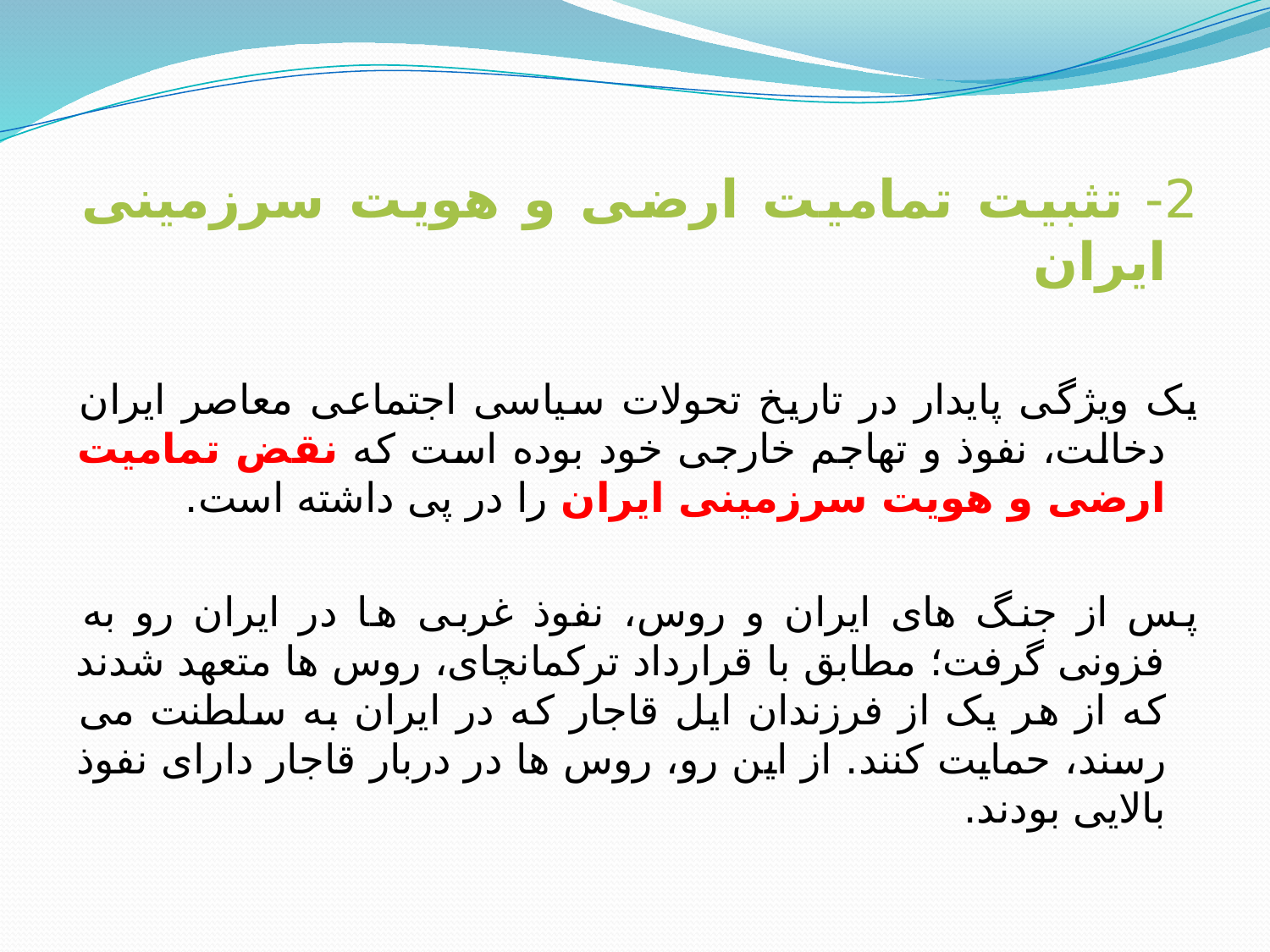

2- تثبیت تمامیت ارضی و هویت سرزمینی ایران

یک ویژگی پایدار در تاریخ تحولات سیاسی اجتماعی معاصر ایران دخالت، نفوذ و تهاجم خارجی خود بوده است که نقض تمامیت ارضی و هویت سرزمینی ایران را در پی داشته است.

پس از جنگ های ایران و روس، نفوذ غربی ها در ایران رو به فزونی گرفت؛ مطابق با قرارداد ترکمانچای، روس ها متعهد شدند که از هر یک از فرزندان ایل قاجار که در ایران به سلطنت می رسند، حمایت کنند. از این رو، روس ها در دربار قاجار دارای نفوذ بالایی بودند.